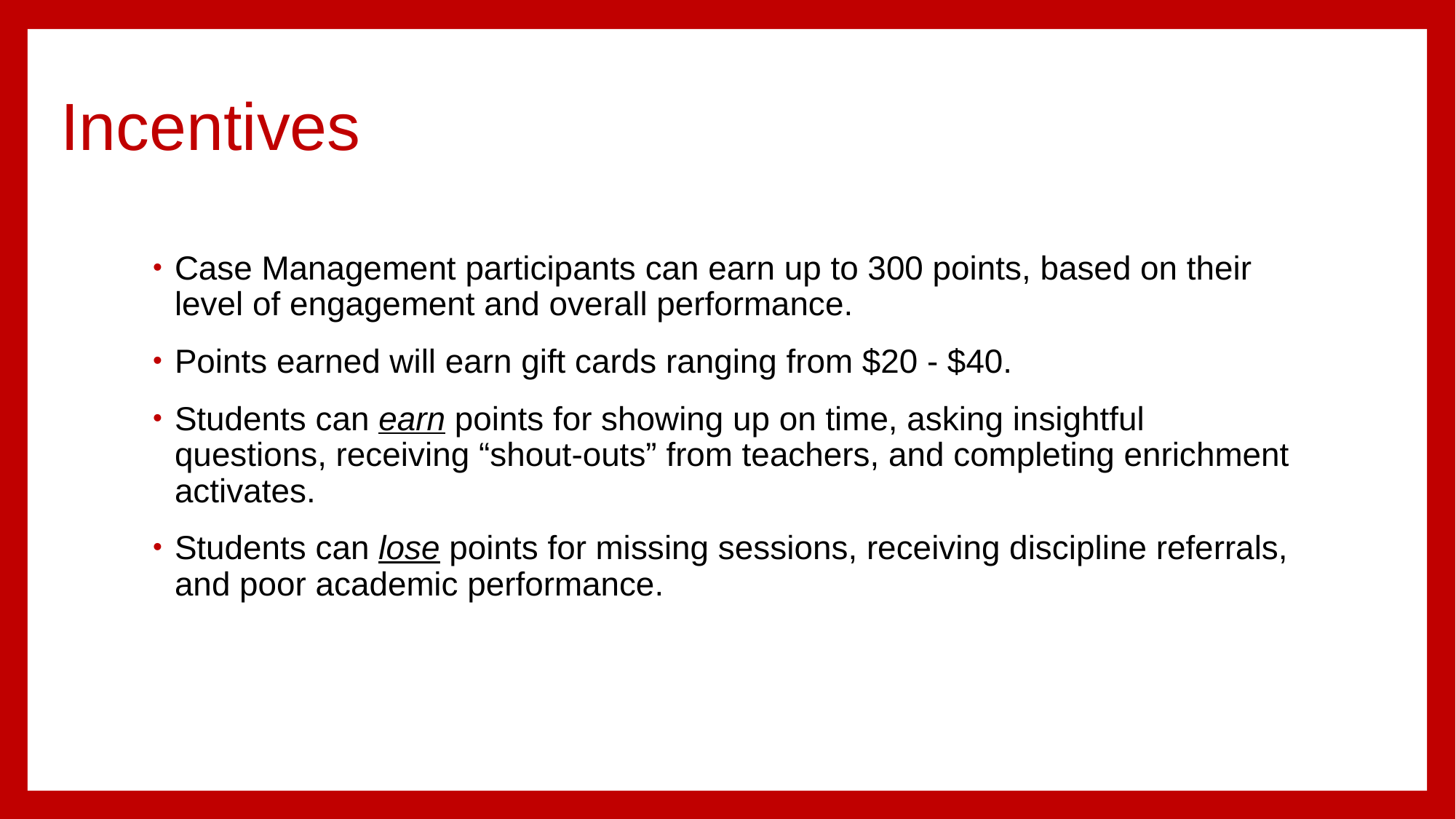

# Incentives
Case Management participants can earn up to 300 points, based on their level of engagement and overall performance.
Points earned will earn gift cards ranging from $20 - $40.
Students can earn points for showing up on time, asking insightful questions, receiving “shout-outs” from teachers, and completing enrichment activates.
Students can lose points for missing sessions, receiving discipline referrals, and poor academic performance.